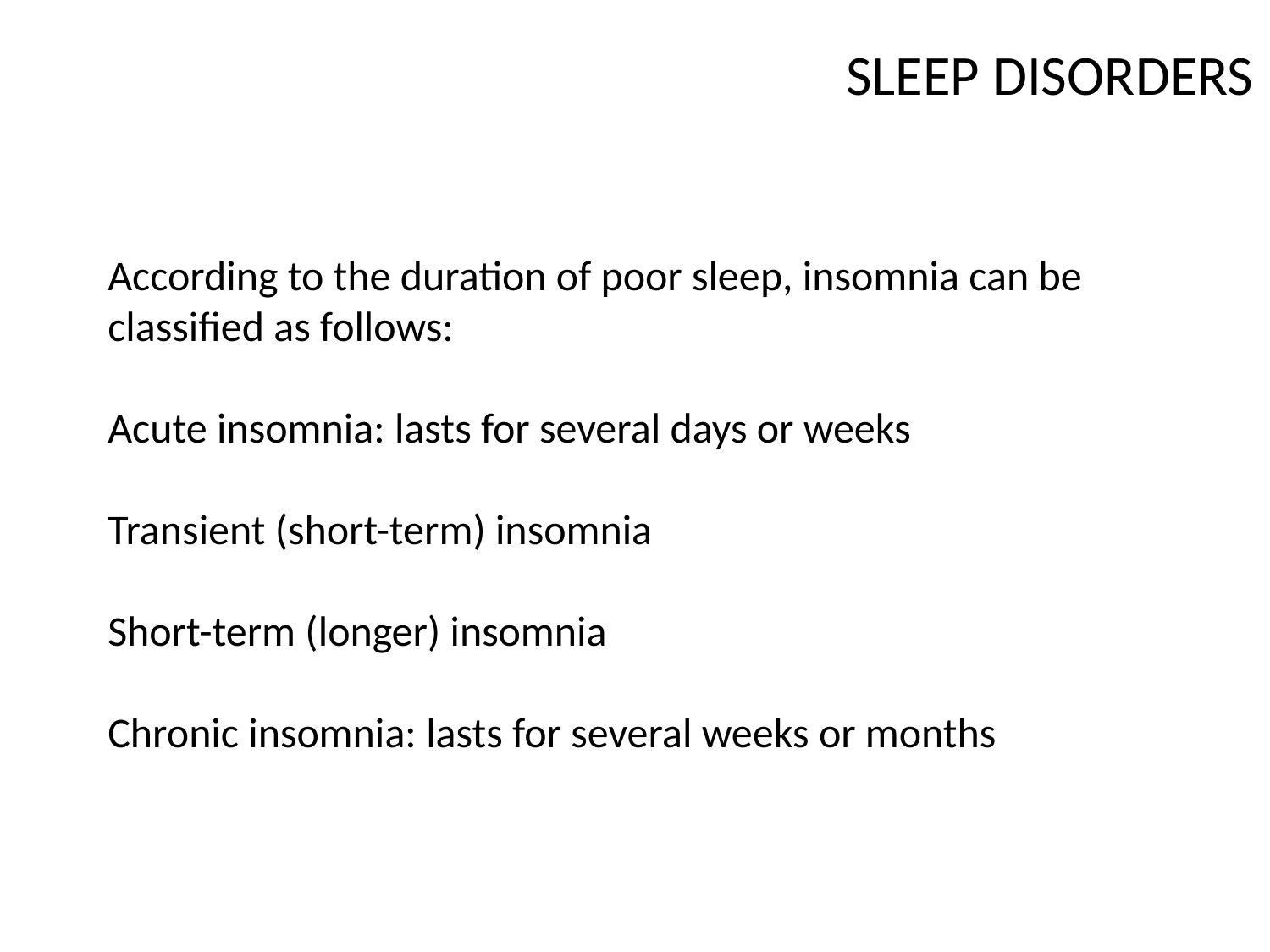

SLEEP DISORDERS
#
According to the duration of poor sleep, insomnia can be classified as follows:

Acute insomnia: lasts for several days or weeks

Transient (short-term) insomnia

Short-term (longer) insomnia

Chronic insomnia: lasts for several weeks or months